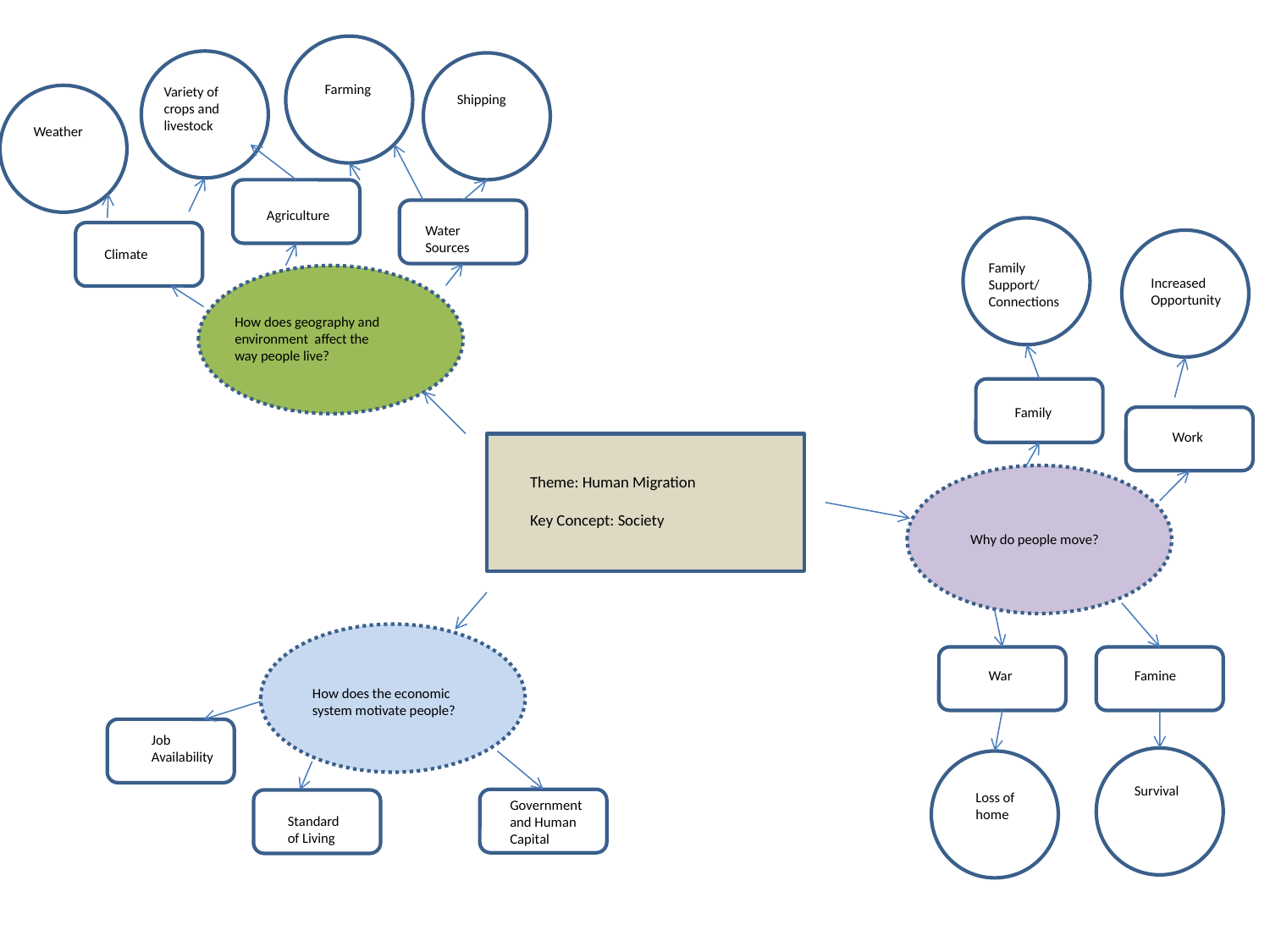

Farming
Variety of crops and livestock
Shipping

Weather

Agriculture

Water Sources

Climate
Family Support/
Connections

Increased Opportunity
How does geography and environment  affect the way people live?

Family

Work

Theme: Human Migration

Key Concept: Society

Why do people move?

War
Famine
How does the economic system motivate people?

Job Availability

Survival
Loss of home

Government  and Human Capital
Standard of Living